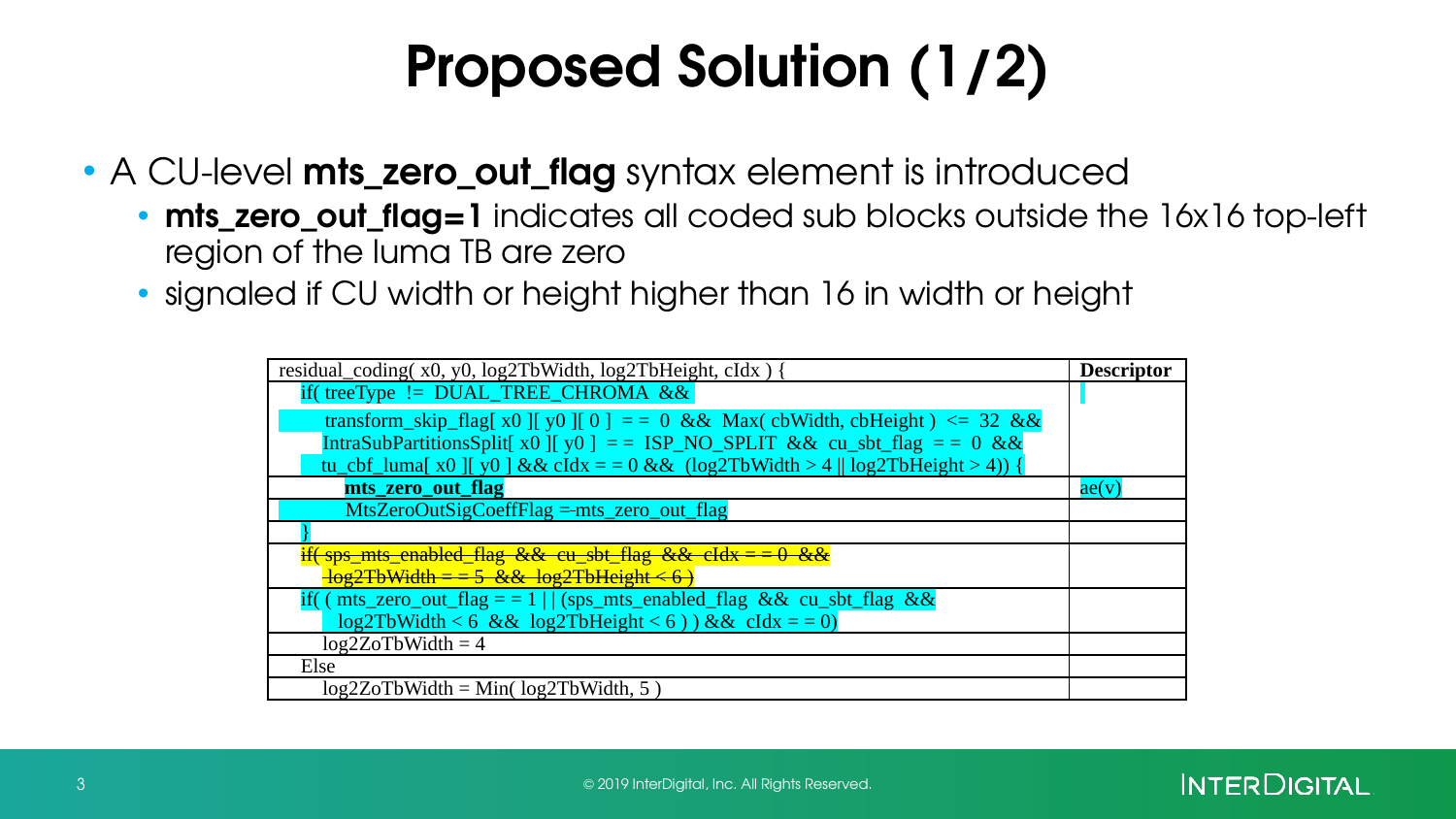

# Proposed Solution (1/2)
A CU-level mts_zero_out_flag syntax element is introduced
mts_zero_out_flag=1 indicates all coded sub blocks outside the 16x16 top-left region of the luma TB are zero
signaled if CU width or height higher than 16 in width or height

| residual\_coding( x0, y0, log2TbWidth, log2TbHeight, cIdx ) { | Descriptor |
| --- | --- |
| if( treeType != DUAL\_TREE\_CHROMA && transform\_skip\_flag[ x0 ][ y0 ][ 0 ] = = 0 && Max( cbWidth, cbHeight ) <= 32 && IntraSubPartitionsSplit[ x0 ][ y0 ] = = ISP\_NO\_SPLIT && cu\_sbt\_flag = = 0 && tu\_cbf\_luma[ x0 ][ y0 ] && cIdx = = 0 && (log2TbWidth > 4 || log2TbHeight > 4)) { |  |
| mts\_zero\_out\_flag | ae(v) |
| MtsZeroOutSigCoeffFlag = mts\_zero\_out\_flag |  |
| } |  |
| if( sps\_mts\_enabled\_flag && cu\_sbt\_flag && cIdx = = 0 && log2TbWidth = = 5 && log2TbHeight < 6 ) |  |
| if( ( mts\_zero\_out\_flag = = 1 | | (sps\_mts\_enabled\_flag && cu\_sbt\_flag && log2TbWidth < 6 && log2TbHeight < 6 ) ) && cIdx = = 0) |  |
| log2ZoTbWidth = 4 |  |
| Else |  |
| log2ZoTbWidth = Min( log2TbWidth, 5 ) |  |
3
© 2019 InterDigital, Inc. All Rights Reserved.